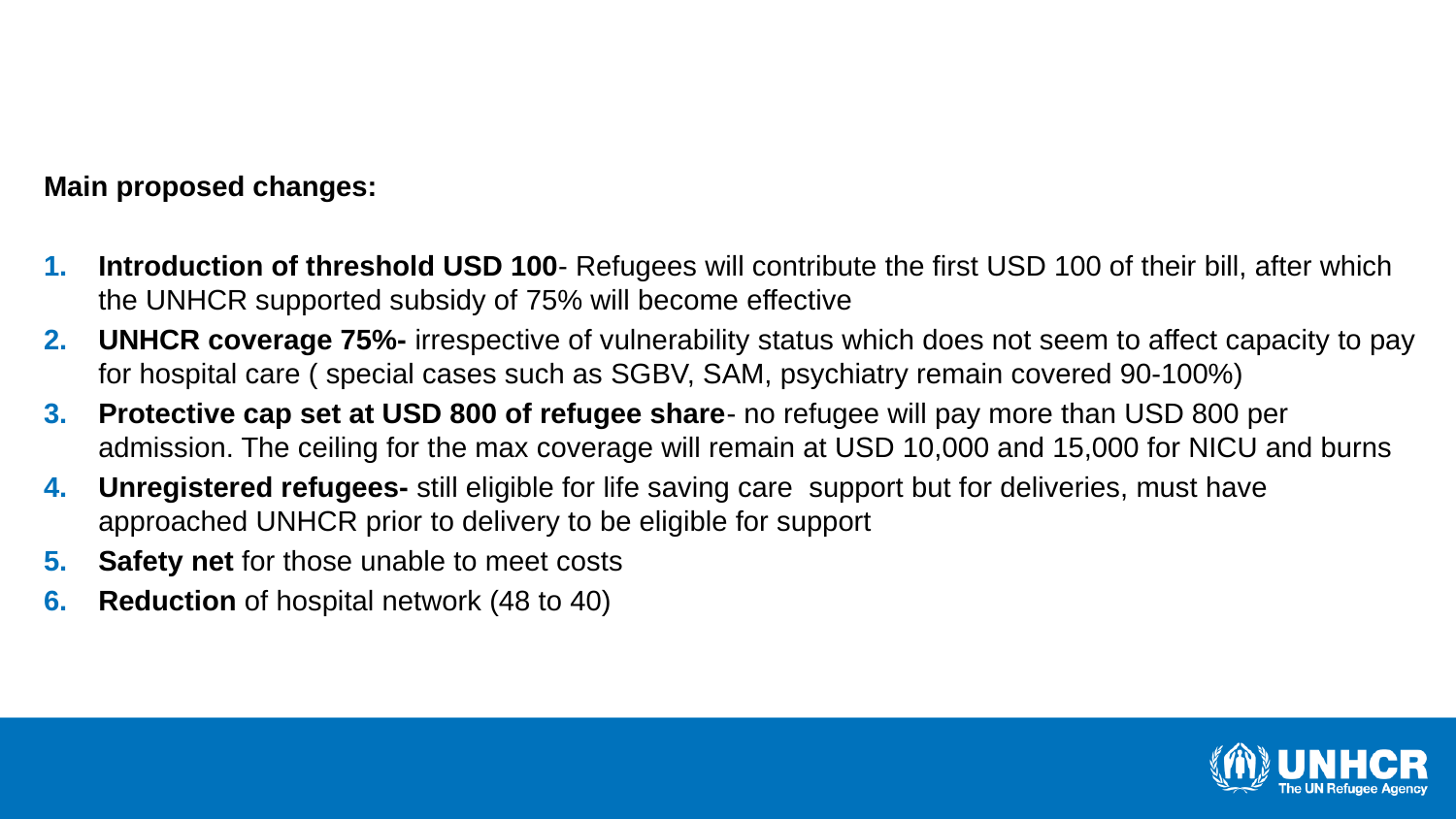

#

Main proposed changes:

Introduction of threshold USD 100- Refugees will contribute the first USD 100 of their bill, after which the UNHCR supported subsidy of 75% will become effective
UNHCR coverage 75%- irrespective of vulnerability status which does not seem to affect capacity to pay for hospital care ( special cases such as SGBV, SAM, psychiatry remain covered 90-100%)
Protective cap set at USD 800 of refugee share- no refugee will pay more than USD 800 per admission. The ceiling for the max coverage will remain at USD 10,000 and 15,000 for NICU and burns
Unregistered refugees- still eligible for life saving care  support but for deliveries, must have approached UNHCR prior to delivery to be eligible for support
Safety net for those unable to meet costs
Reduction of hospital network (48 to 40)